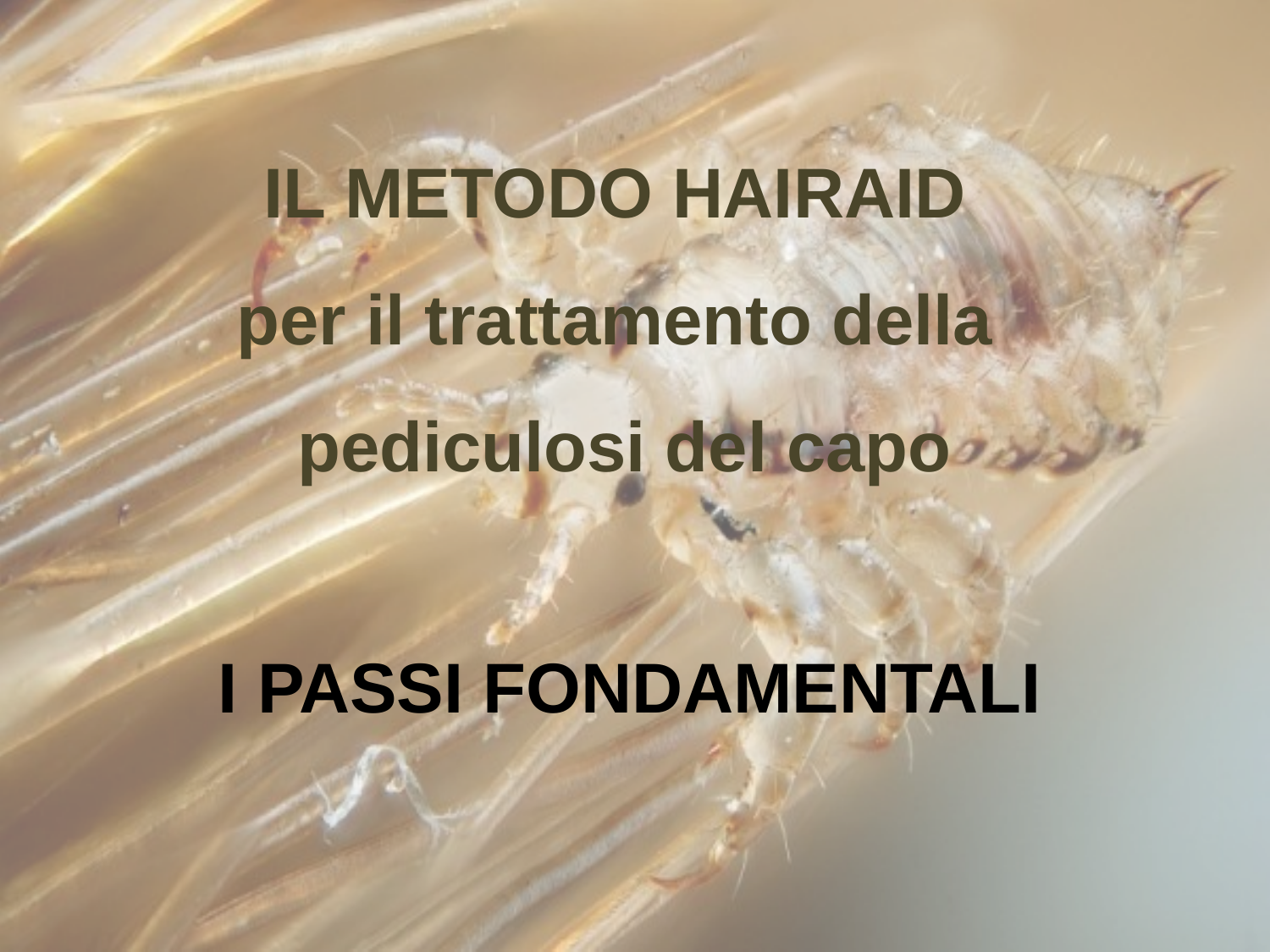

IL METODO HAIRAID
per il trattamento della
 pediculosi del capo
I PASSI FONDAMENTALI